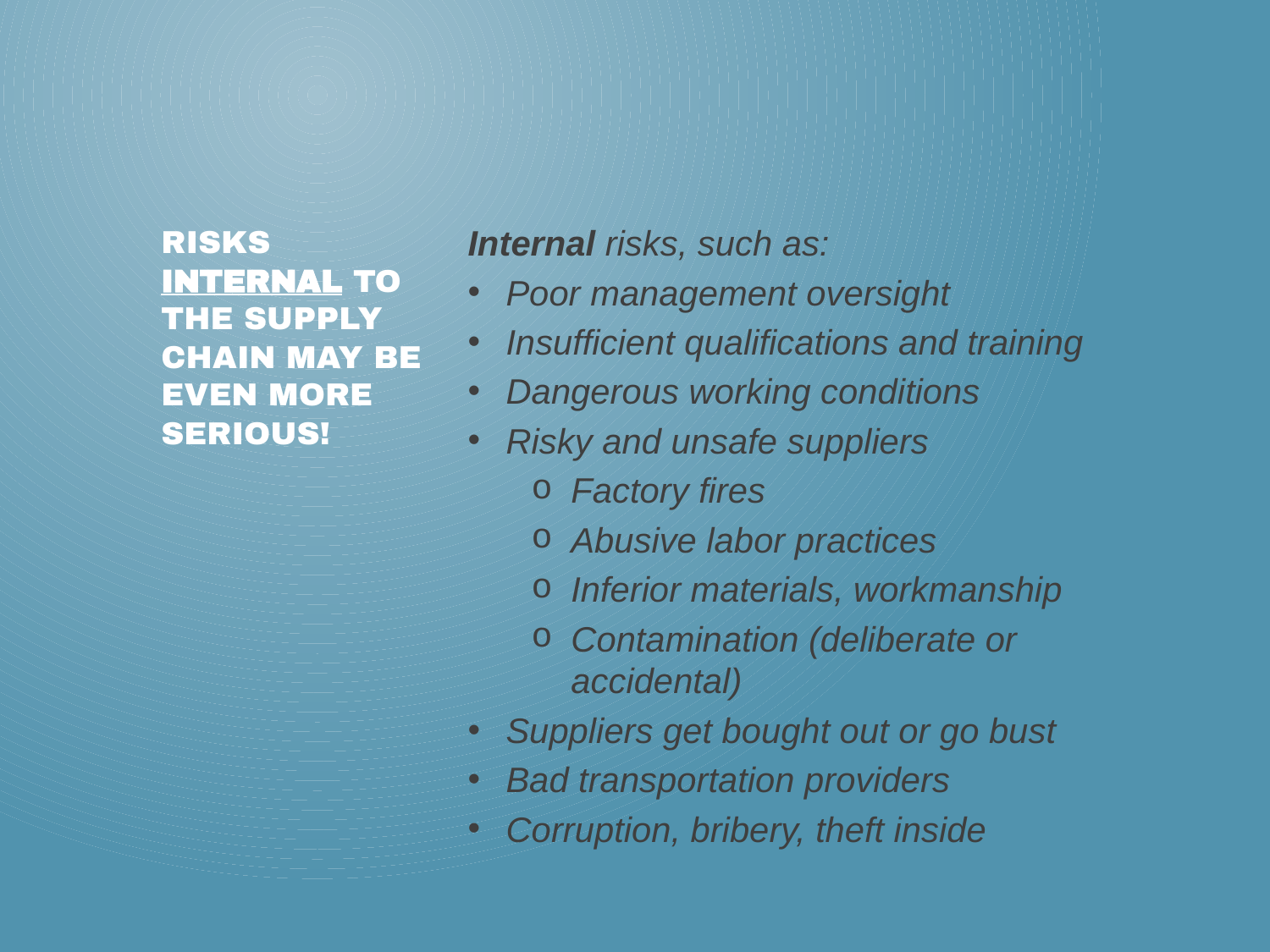

Internal risks, such as:
Poor management oversight
Insufficient qualifications and training
Dangerous working conditions
Risky and unsafe suppliers
Factory fires
Abusive labor practices
Inferior materials, workmanship
Contamination (deliberate or accidental)
Suppliers get bought out or go bust
Bad transportation providers
Corruption, bribery, theft inside

# RISKS INTERNAL TO THE SUPPLY CHAIN MAY BE EVEN MORE SERIOUS!